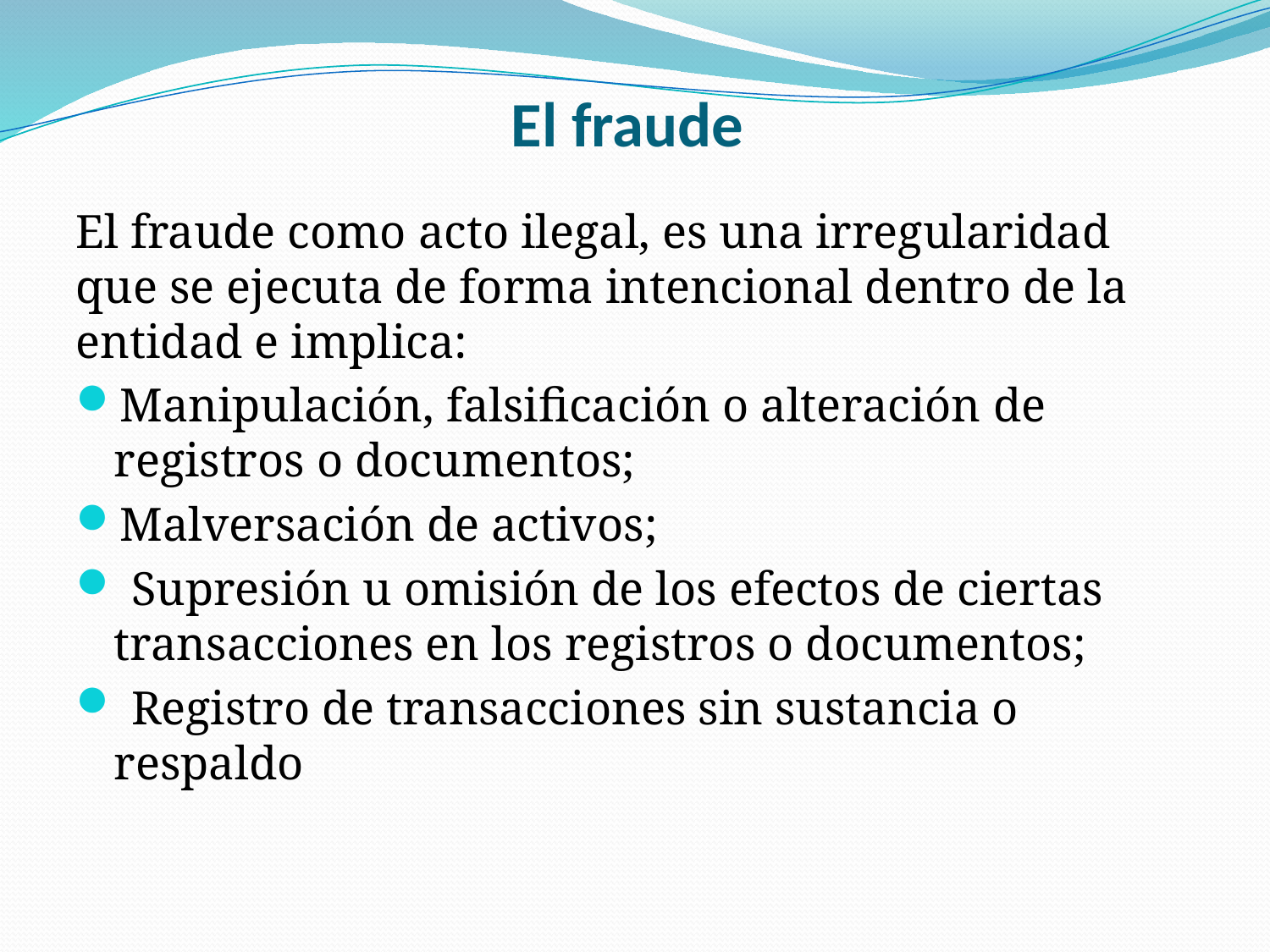

# El fraude
El fraude como acto ilegal, es una irregularidad que se ejecuta de forma intencional dentro de la entidad e implica:
Manipulación, falsificación o alteración de registros o documentos;
Malversación de activos;
 Supresión u omisión de los efectos de ciertas transacciones en los registros o documentos;
 Registro de transacciones sin sustancia o respaldo